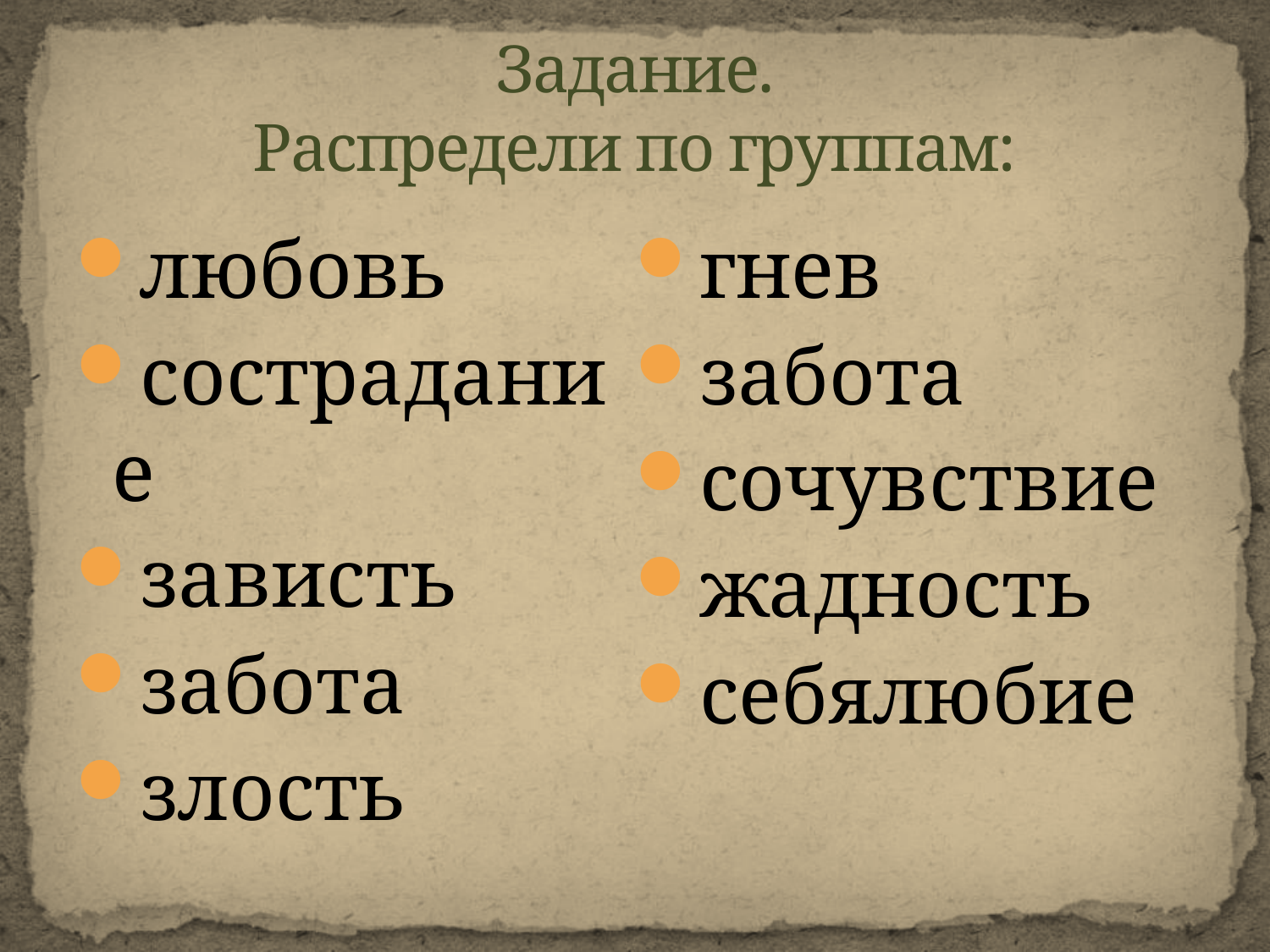

# Задание. Распредели по группам:
любовь
сострадание
зависть
забота
злость
гнев
забота
сочувствие
жадность
себялюбие